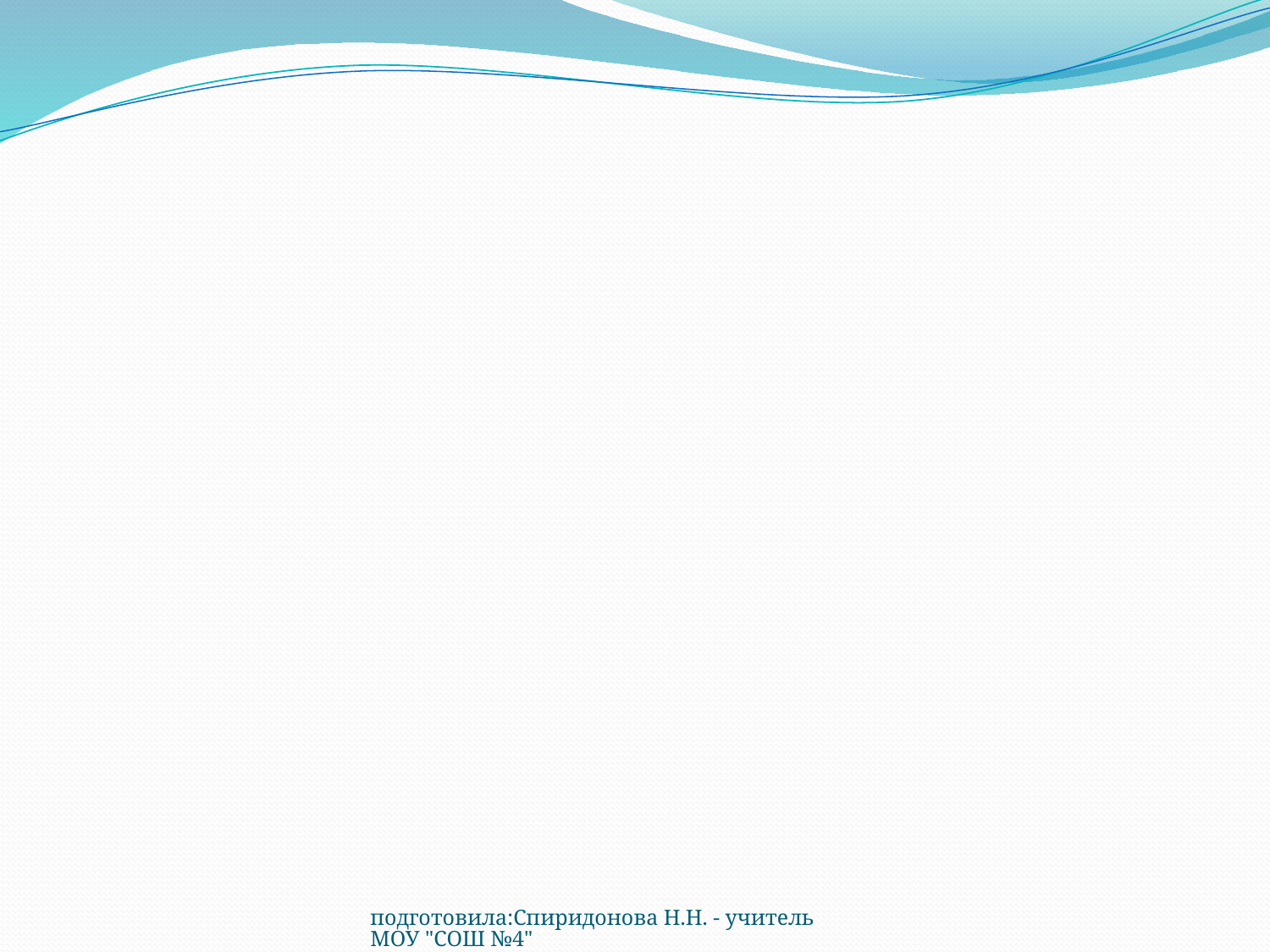

#

подготовила:Спиридонова Н.Н. - учитель МОУ "СОШ №4"